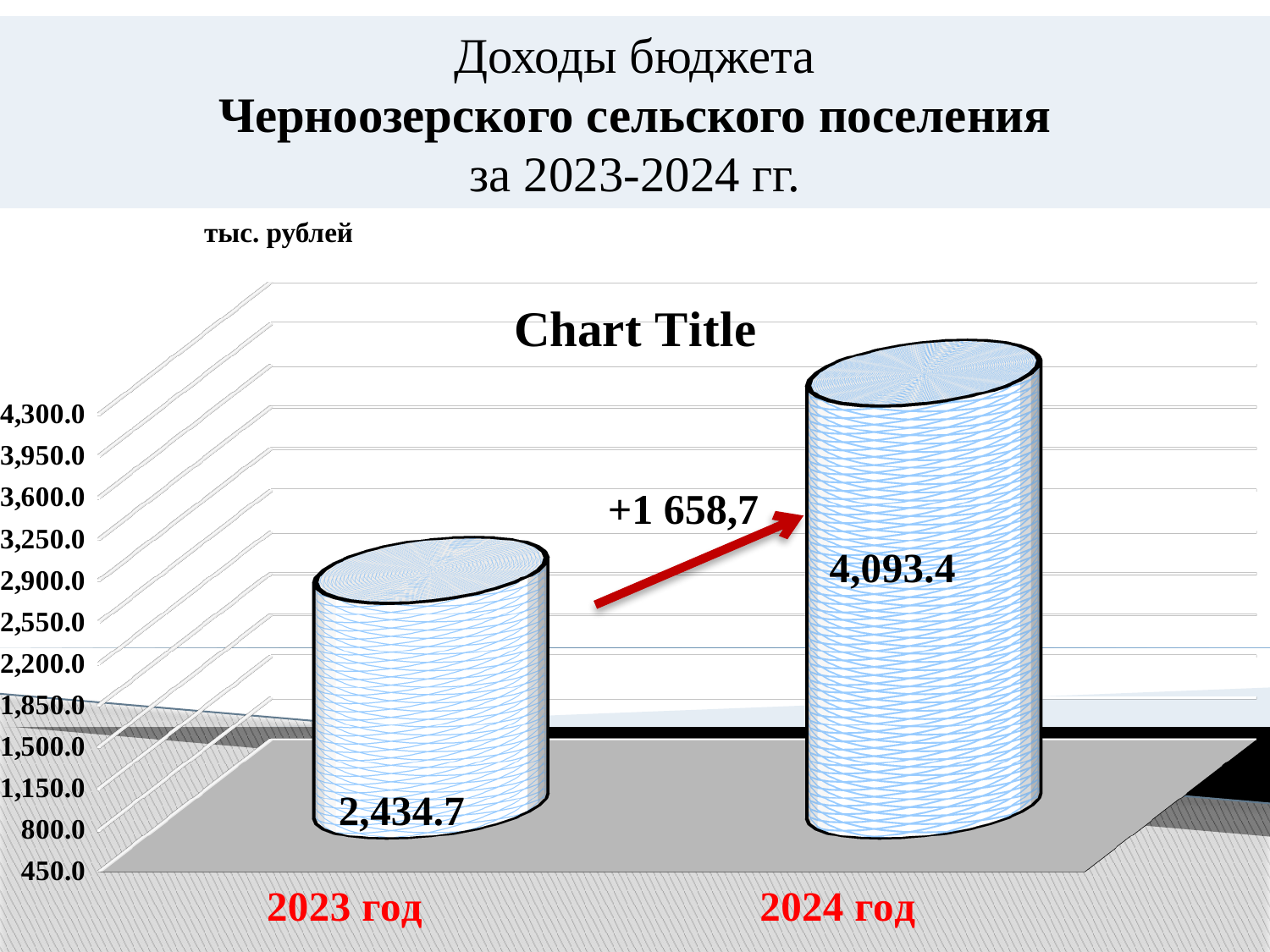

# Доходы бюджета Черноозерского сельского поселения за 2023-2024 гг.
тыс. рублей

[unsupported chart]

+1 658,7